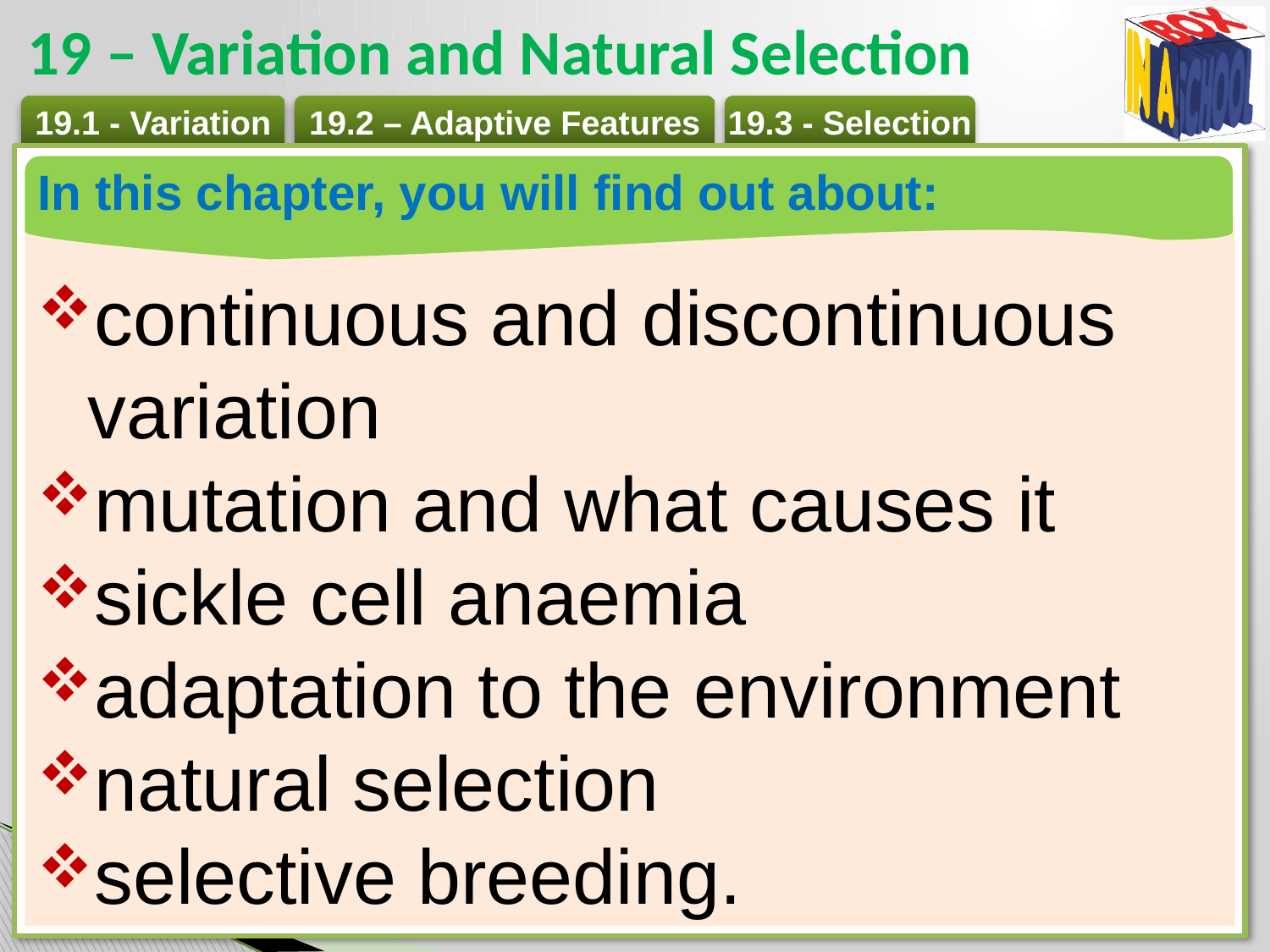

# 19 – Variation and Natural Selection
In this chapter, you will find out about:

continuous and discontinuous variation
mutation and what causes it
sickle cell anaemia
adaptation to the environment
natural selection
selective breeding.